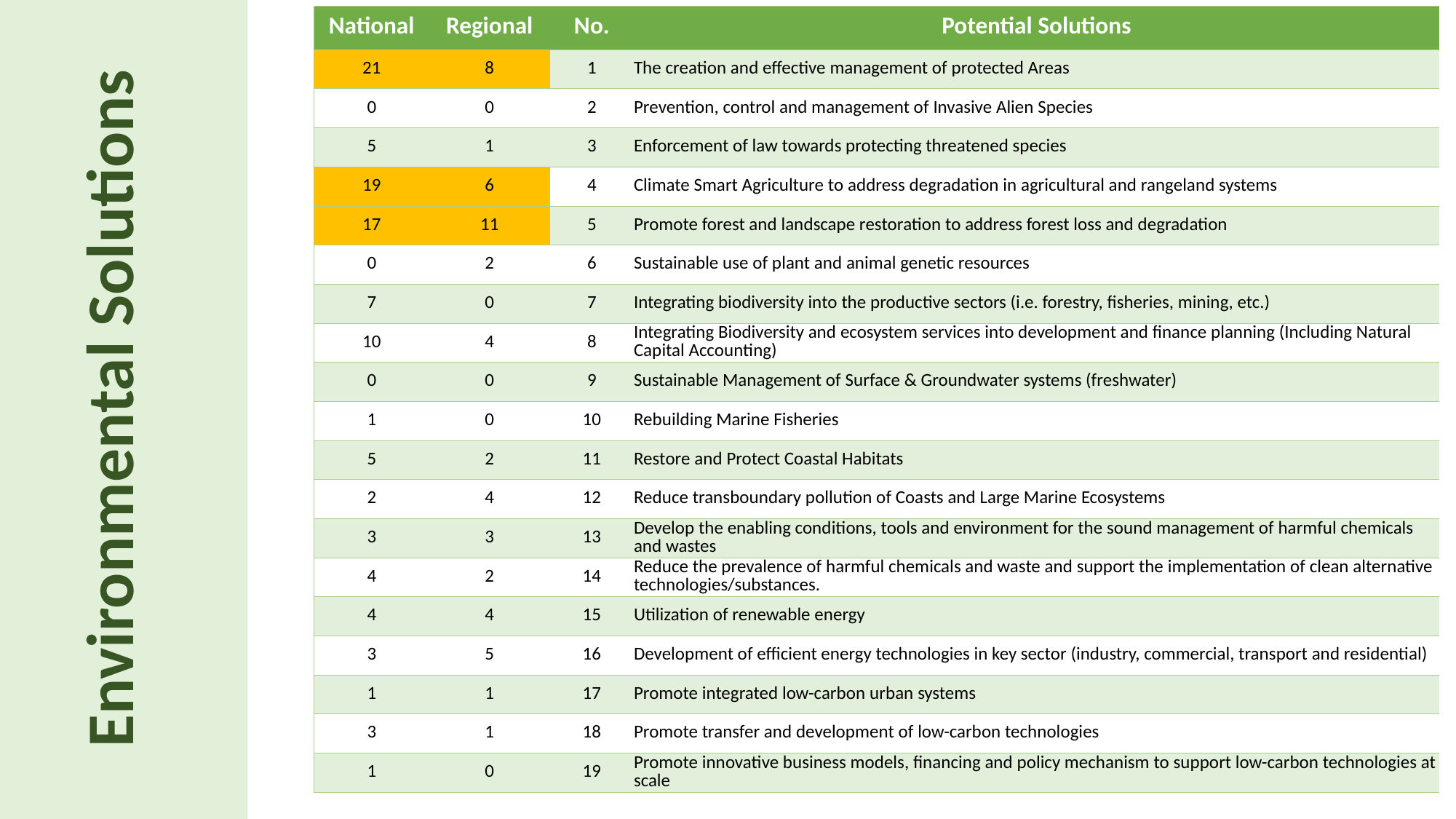

| National | Regional | No. | Potential Solutions |
| --- | --- | --- | --- |
| 21 | 8 | 1 | The creation and effective management of protected Areas |
| 0 | 0 | 2 | Prevention, control and management of Invasive Alien Species |
| 5 | 1 | 3 | Enforcement of law towards protecting threatened species |
| 19 | 6 | 4 | Climate Smart Agriculture to address degradation in agricultural and rangeland systems |
| 17 | 11 | 5 | Promote forest and landscape restoration to address forest loss and degradation |
| 0 | 2 | 6 | Sustainable use of plant and animal genetic resources |
| 7 | 0 | 7 | Integrating biodiversity into the productive sectors (i.e. forestry, fisheries, mining, etc.) |
| 10 | 4 | 8 | Integrating Biodiversity and ecosystem services into development and finance planning (Including Natural Capital Accounting) |
| 0 | 0 | 9 | Sustainable Management of Surface & Groundwater systems (freshwater) |
| 1 | 0 | 10 | Rebuilding Marine Fisheries |
| 5 | 2 | 11 | Restore and Protect Coastal Habitats |
| 2 | 4 | 12 | Reduce transboundary pollution of Coasts and Large Marine Ecosystems |
| 3 | 3 | 13 | Develop the enabling conditions, tools and environment for the sound management of harmful chemicals and wastes |
| 4 | 2 | 14 | Reduce the prevalence of harmful chemicals and waste and support the implementation of clean alternative technologies/substances. |
| 4 | 4 | 15 | Utilization of renewable energy |
| 3 | 5 | 16 | Development of efficient energy technologies in key sector (industry, commercial, transport and residential) |
| 1 | 1 | 17 | Promote integrated low-carbon urban systems |
| 3 | 1 | 18 | Promote transfer and development of low-carbon technologies |
| 1 | 0 | 19 | Promote innovative business models, financing and policy mechanism to support low-carbon technologies at scale |
Environmental Solutions